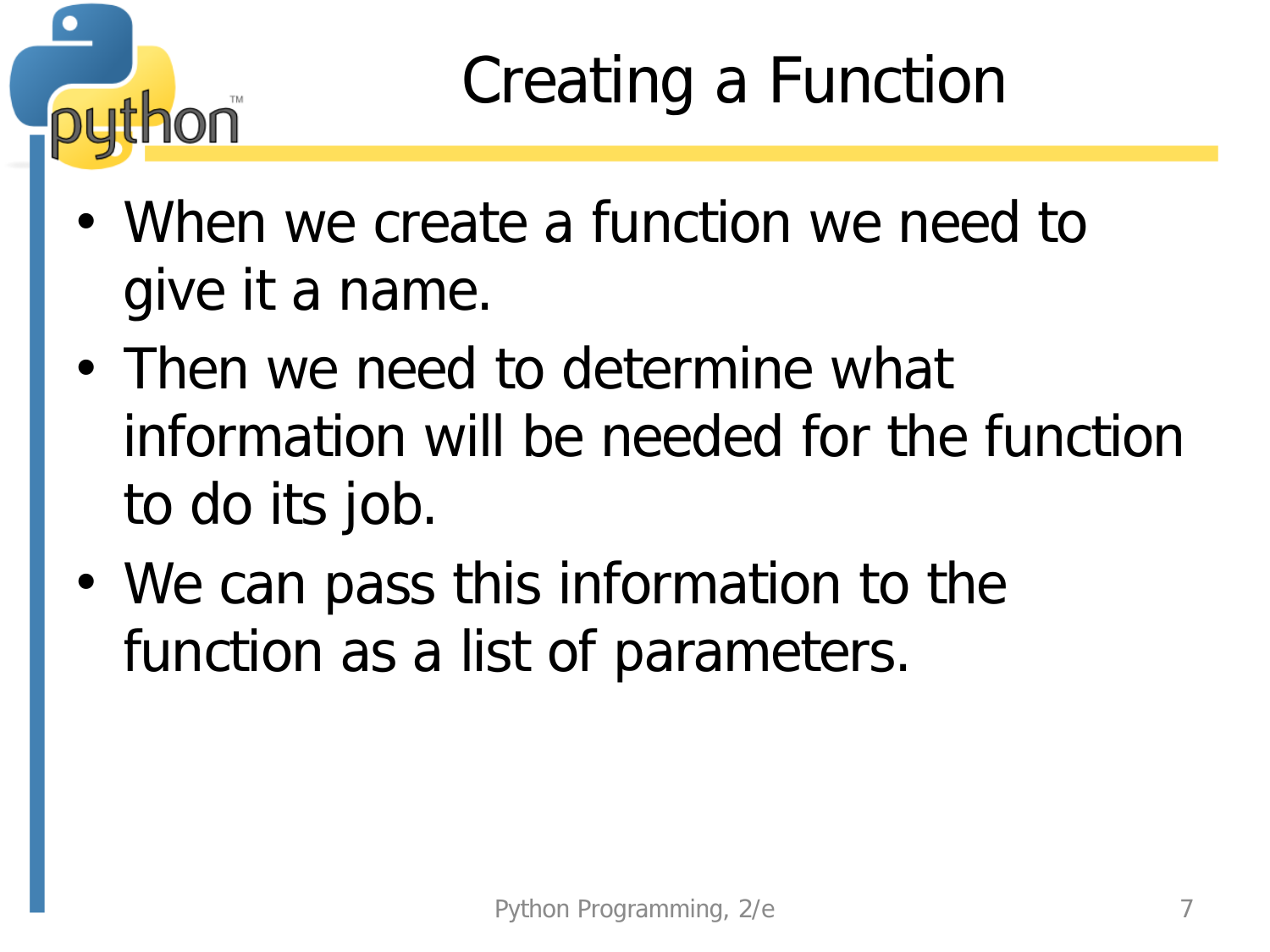

# Creating a Function
When we create a function we need to give it a name.
Then we need to determine what information will be needed for the function to do its job.
We can pass this information to the function as a list of parameters.
Python Programming, 2/e
7